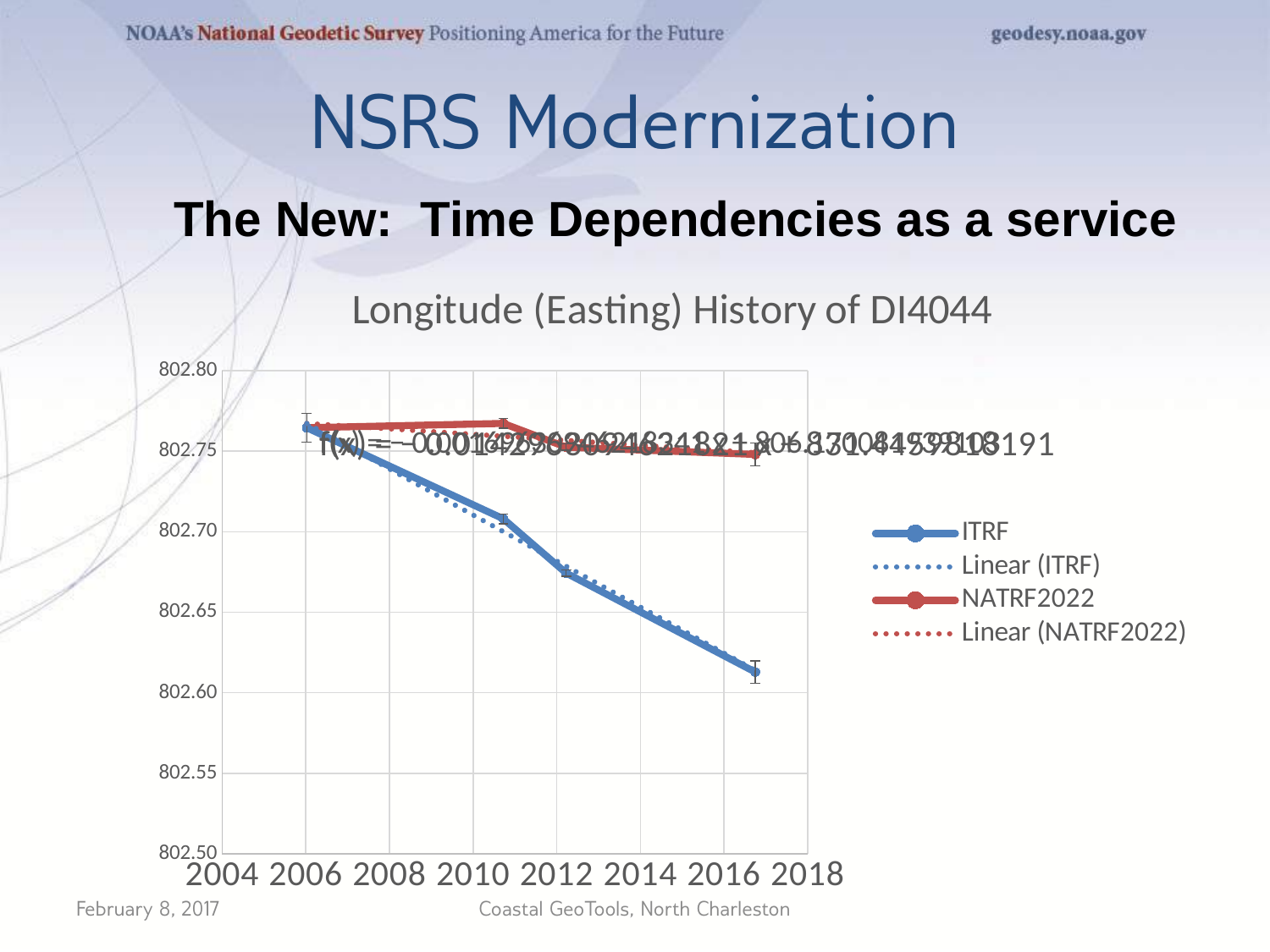

# NSRS Modernization
The New:  Time Dependencies as a service

### Chart: Longitude (Easting) History of DI4044

| Category |  |  |
|---|---|---|
February 8, 2017
Coastal GeoTools, North Charleston